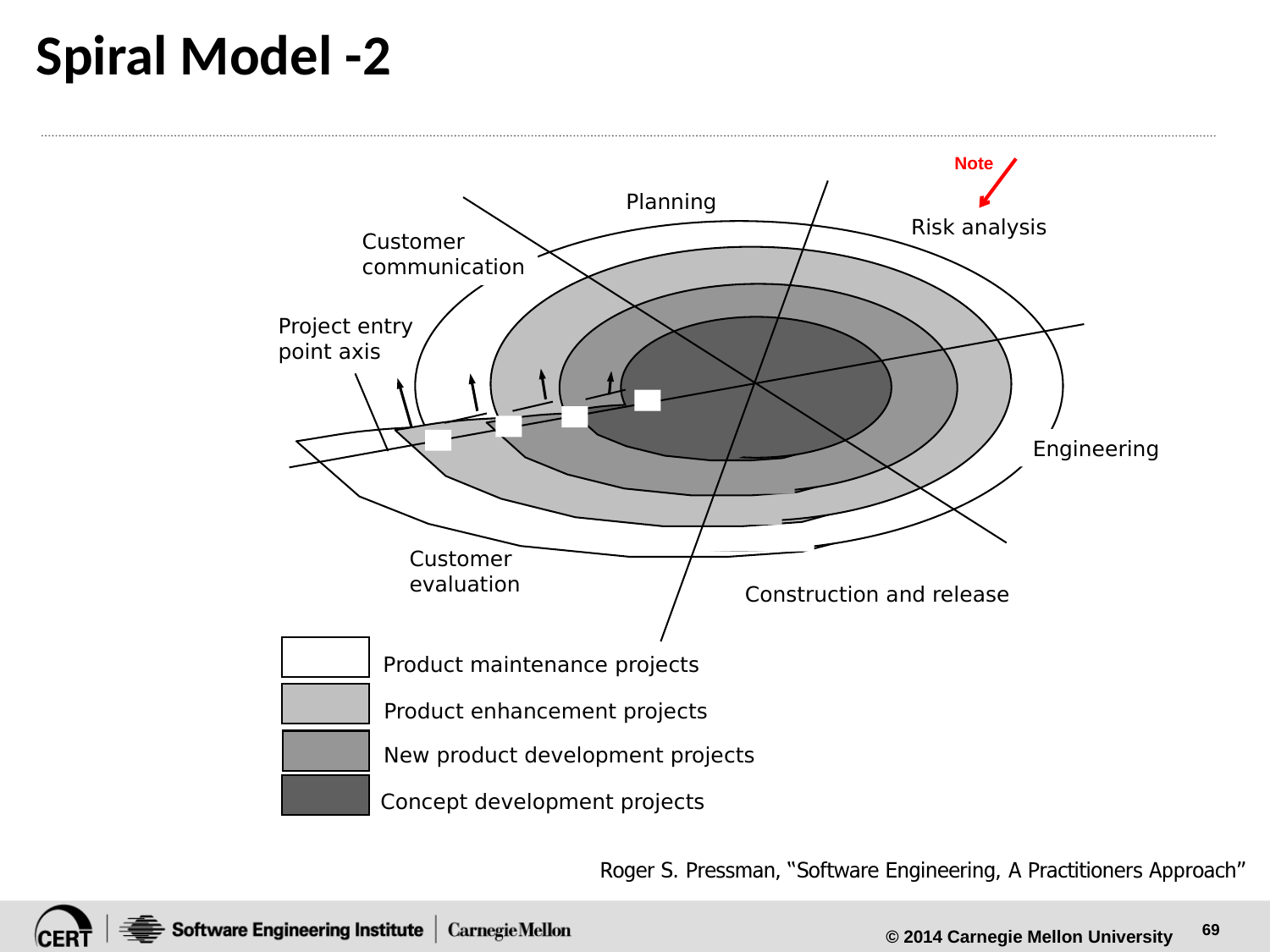

# Spiral Model -2
Note

Planning

Risk analysis

Customer
communication

Project entry
point axis

Engineering

Customer
evaluation
Construction and release

Product maintenance projects

Product enhancement projects

New product development projects

Concept development projects
Roger S. Pressman, “Software Engineering, A Practitioners Approach”